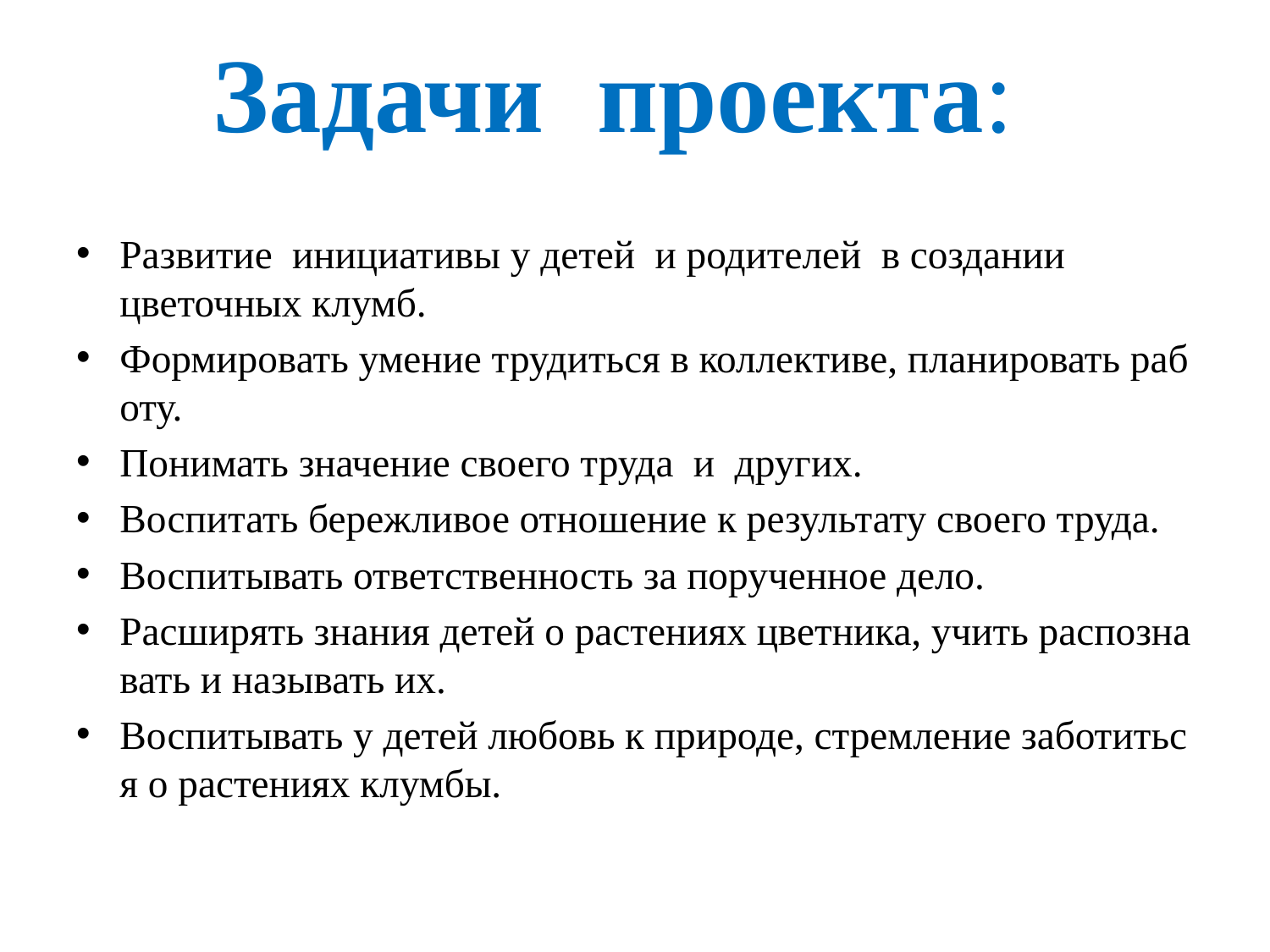

# Задачи  проекта:
Развитие  инициативы у детей  и родителей  в создании цветочных клумб.
Формировать умение трудиться в коллективе, планировать работу.
Понимать значение своего труда  и  других.
Воспитать бережливое отношение к результату своего труда.
Воспитывать ответственность за порученное дело.
Расширять знания детей о растениях цветника, учить распознавать и называть их.
Воспитывать у детей любовь к природе, стремление заботиться о растениях клумбы.